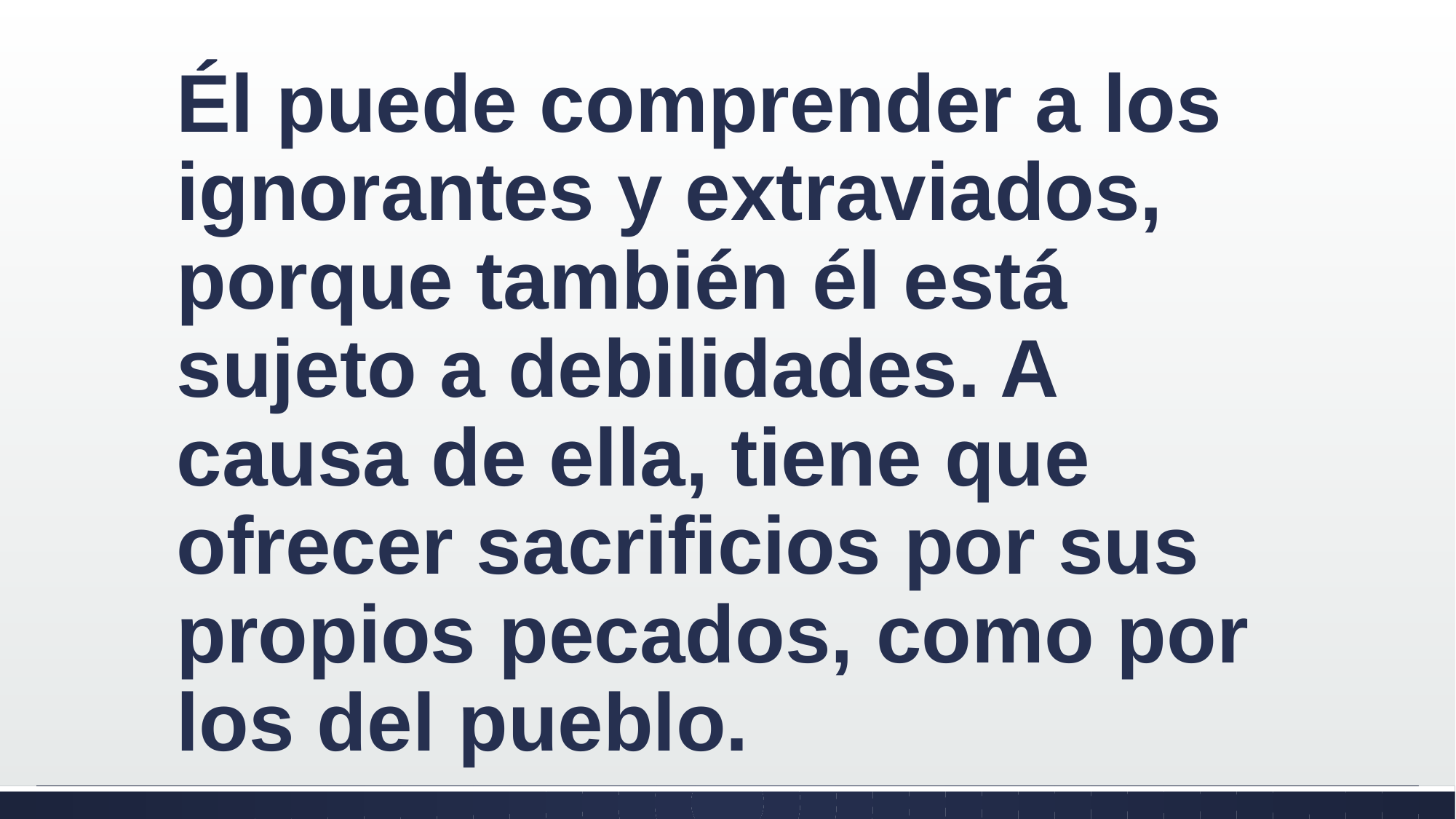

#
Él puede comprender a los ignorantes y extraviados, porque también él está sujeto a debilidades. A causa de ella, tiene que ofrecer sacrificios por sus propios pecados, como por los del pueblo.